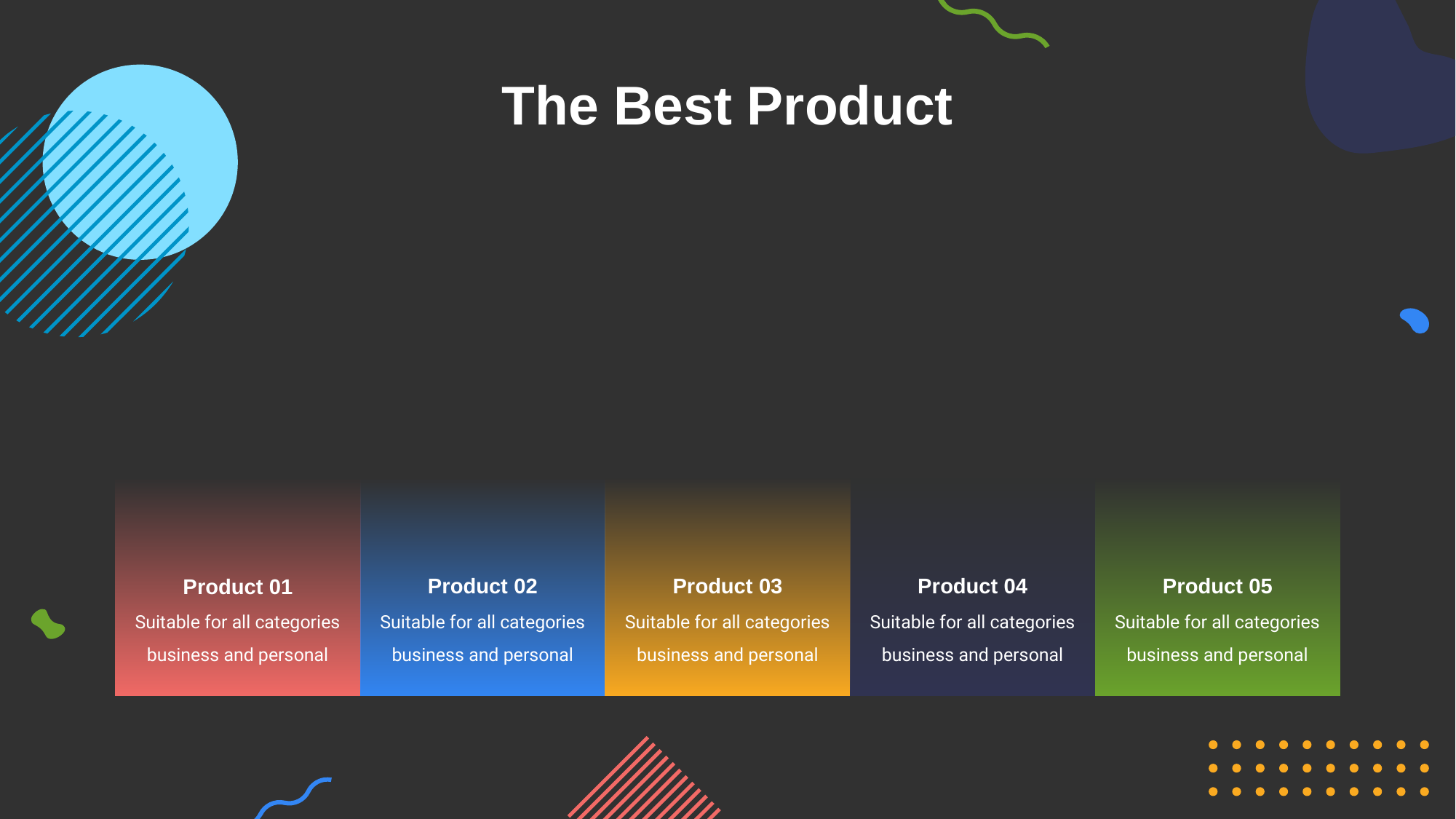

# The Best Product

Product 02
Product 03
Product 04
Product 05
Product 01
Suitable for all categories business and personal
Suitable for all categories business and personal
Suitable for all categories business and personal
Suitable for all categories business and personal
Suitable for all categories business and personal